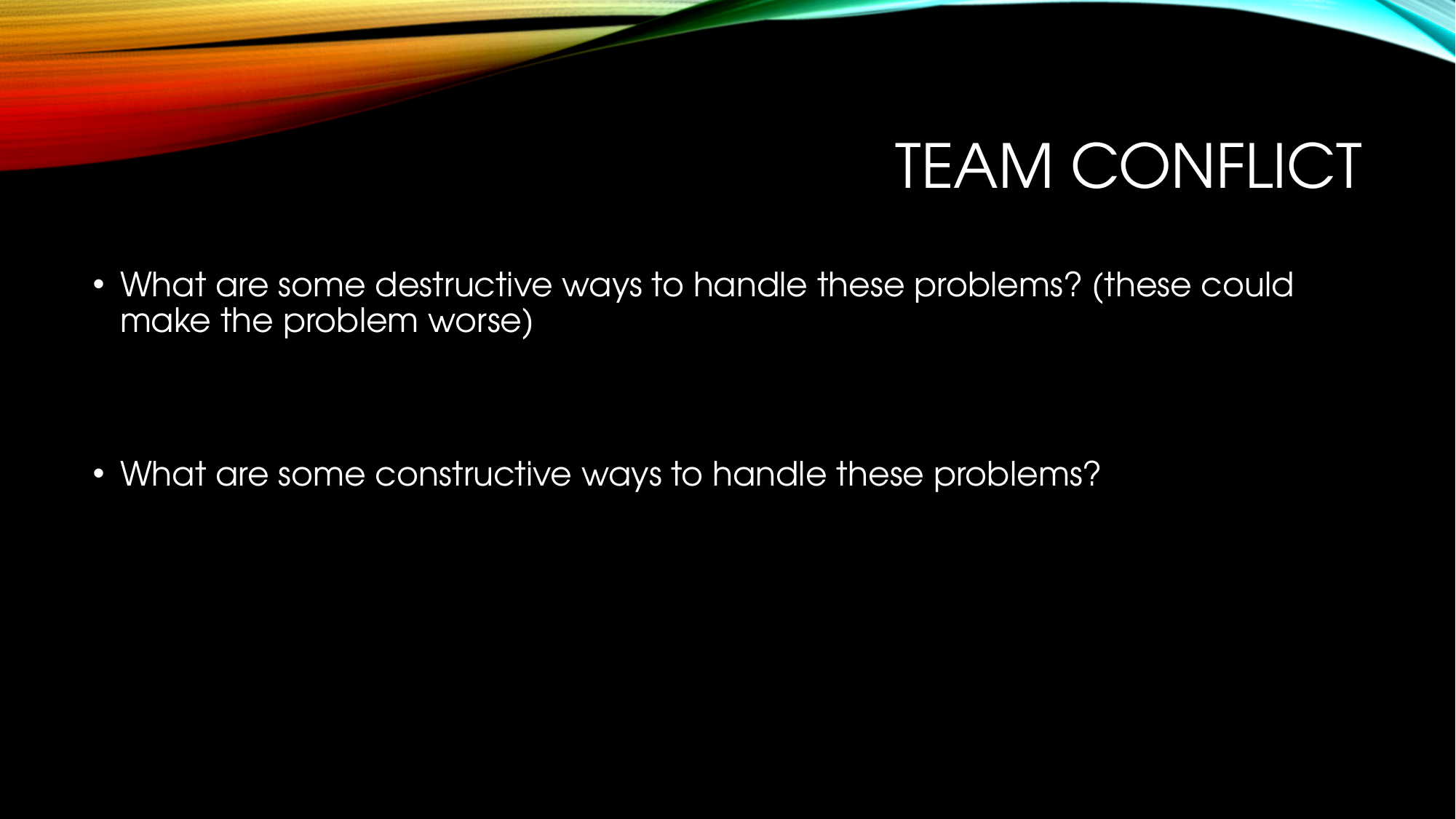

# Team conflict
What are some destructive ways to handle these problems? (these could make the problem worse)

What are some constructive ways to handle these problems?